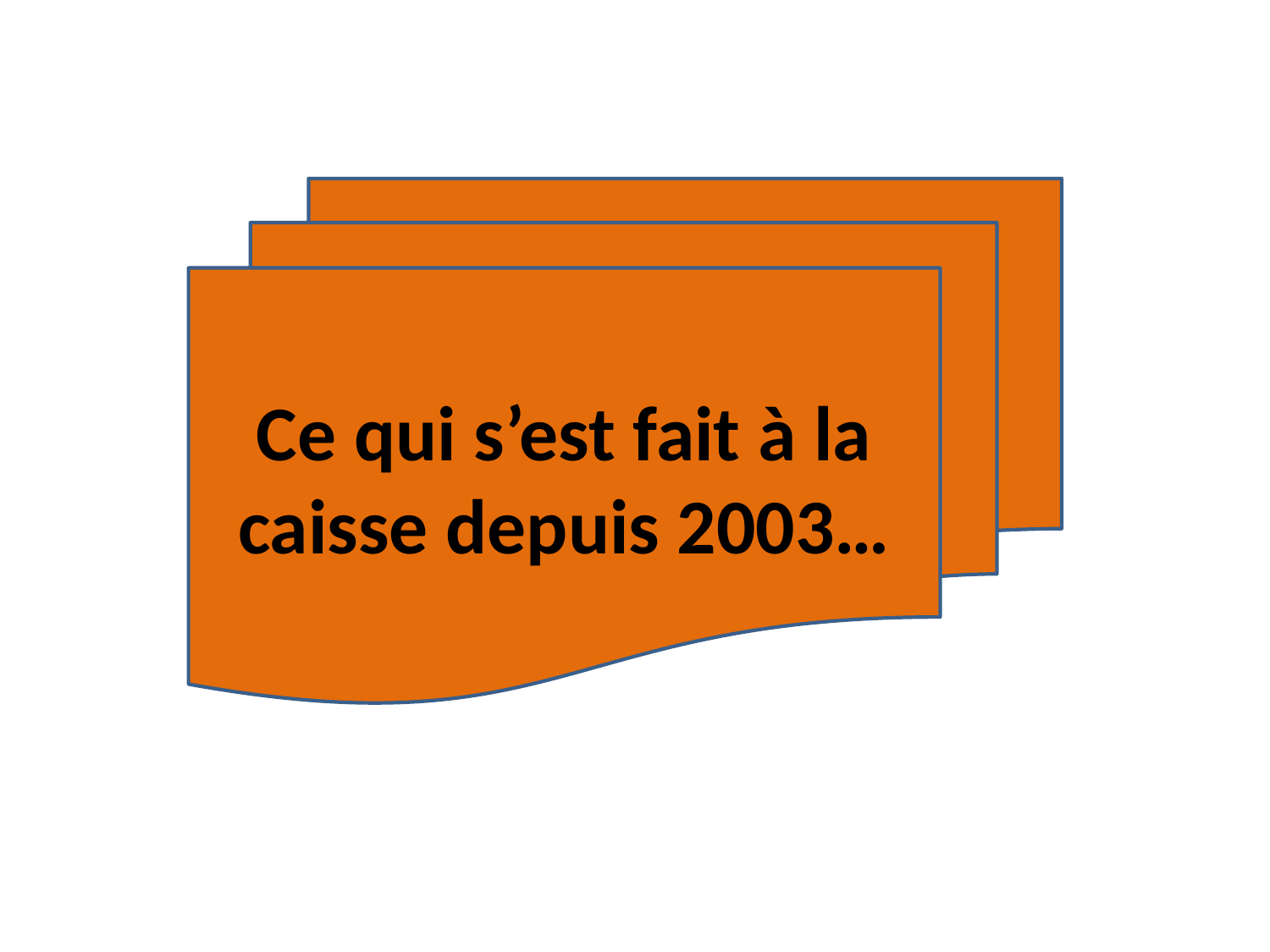

Ce qui s’est fait à la caisse depuis 2003…